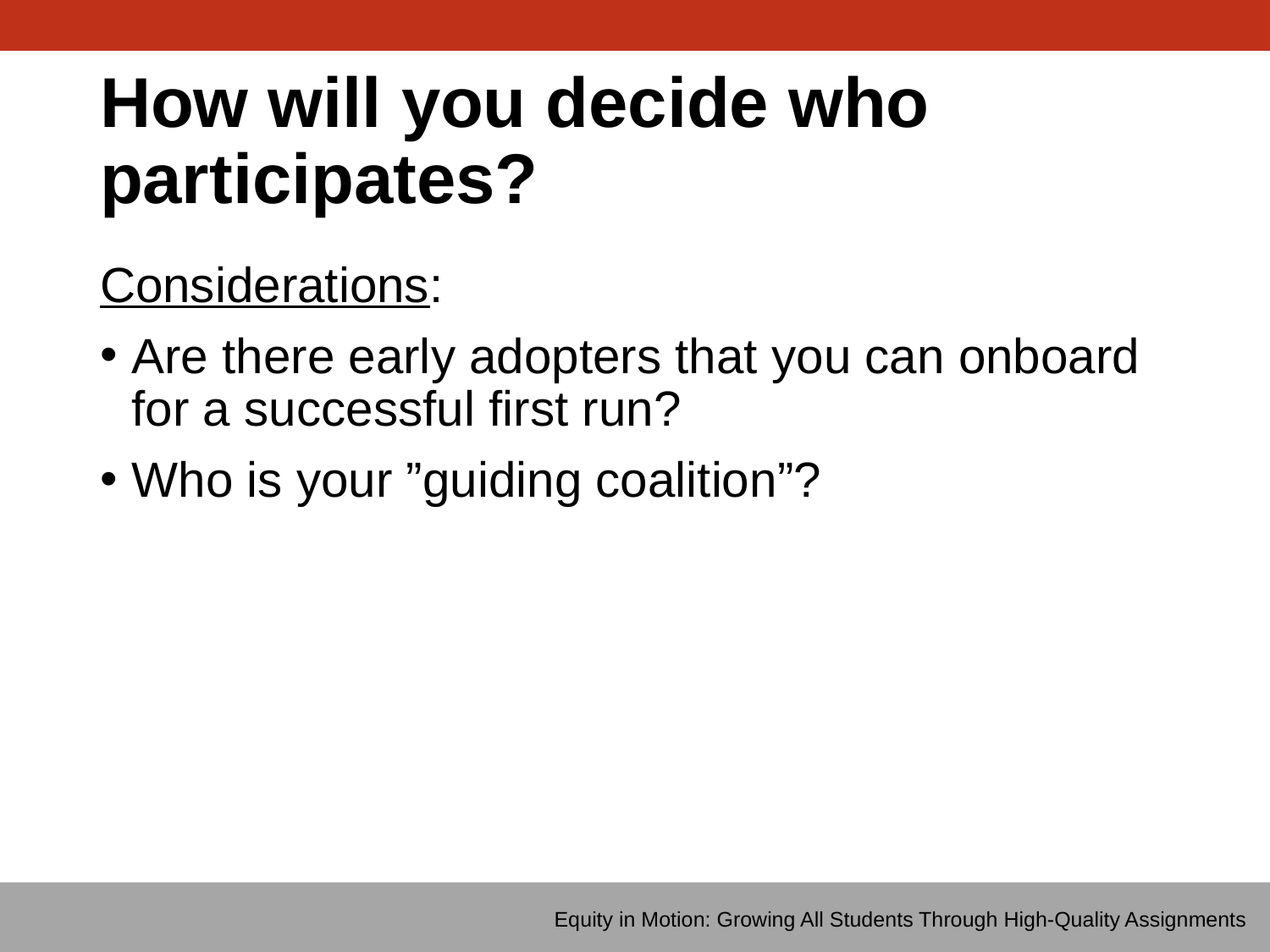

# How will you decide who participates?
Considerations:
Are there early adopters that you can onboard for a successful first run?
Who is your ”guiding coalition”?